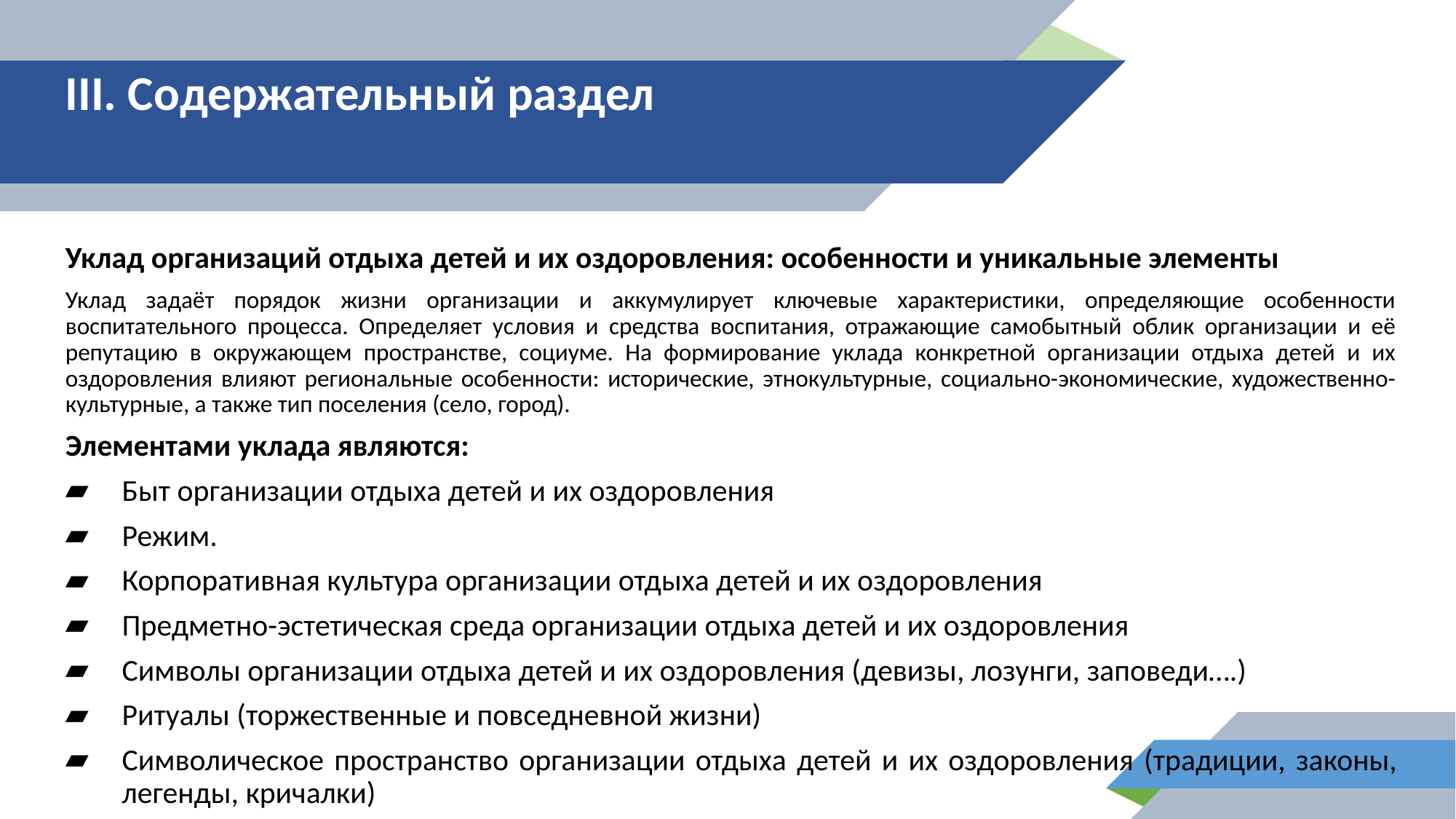

III. Содержательный раздел

Уклад организаций отдыха детей и их оздоровления: особенности и уникальные элементы
Уклад задаёт порядок жизни организации и аккумулирует ключевые характеристики, определяющие особенности воспитательного процесса. Определяет условия и средства воспитания, отражающие самобытный облик организации и её репутацию в окружающем пространстве, социуме. На формирование уклада конкретной организации отдыха детей и их оздоровления влияют региональные особенности: исторические, этнокультурные, социально-экономические, художественно-культурные, а также тип поселения (село, город).
Элементами уклада являются:
Быт организации отдыха детей и их оздоровления
Режим.
Корпоративная культура организации отдыха детей и их оздоровления
Предметно-эстетическая среда организации отдыха детей и их оздоровления
Символы организации отдыха детей и их оздоровления (девизы, лозунги, заповеди….)
Ритуалы (торжественные и повседневной жизни)
Символическое пространство организации отдыха детей и их оздоровления (традиции, законы, легенды, кричалки)